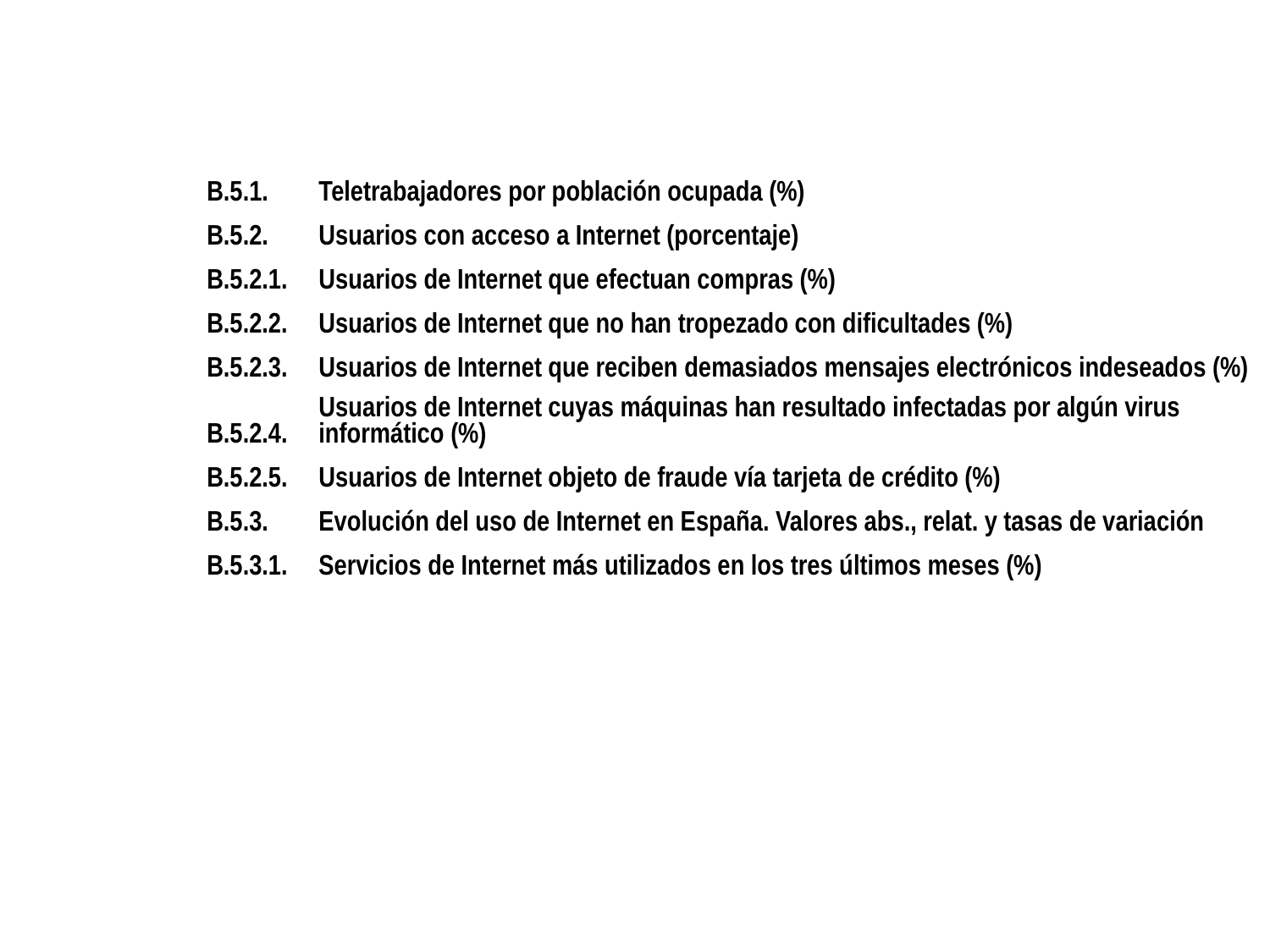

|  |  |  |
| --- | --- | --- |
|  |  |  |
|  | B.5.1. | Teletrabajadores por población ocupada (%) |
|  | B.5.2. | Usuarios con acceso a Internet (porcentaje) |
|  | B.5.2.1. | Usuarios de Internet que efectuan compras (%) |
|  | B.5.2.2. | Usuarios de Internet que no han tropezado con dificultades (%) |
|  | B.5.2.3. | Usuarios de Internet que reciben demasiados mensajes electrónicos indeseados (%) |
|  | B.5.2.4. | Usuarios de Internet cuyas máquinas han resultado infectadas por algún virus informático (%) |
|  | B.5.2.5. | Usuarios de Internet objeto de fraude vía tarjeta de crédito (%) |
|  | B.5.3. | Evolución del uso de Internet en España. Valores abs., relat. y tasas de variación |
|  | B.5.3.1. | Servicios de Internet más utilizados en los tres últimos meses (%) |